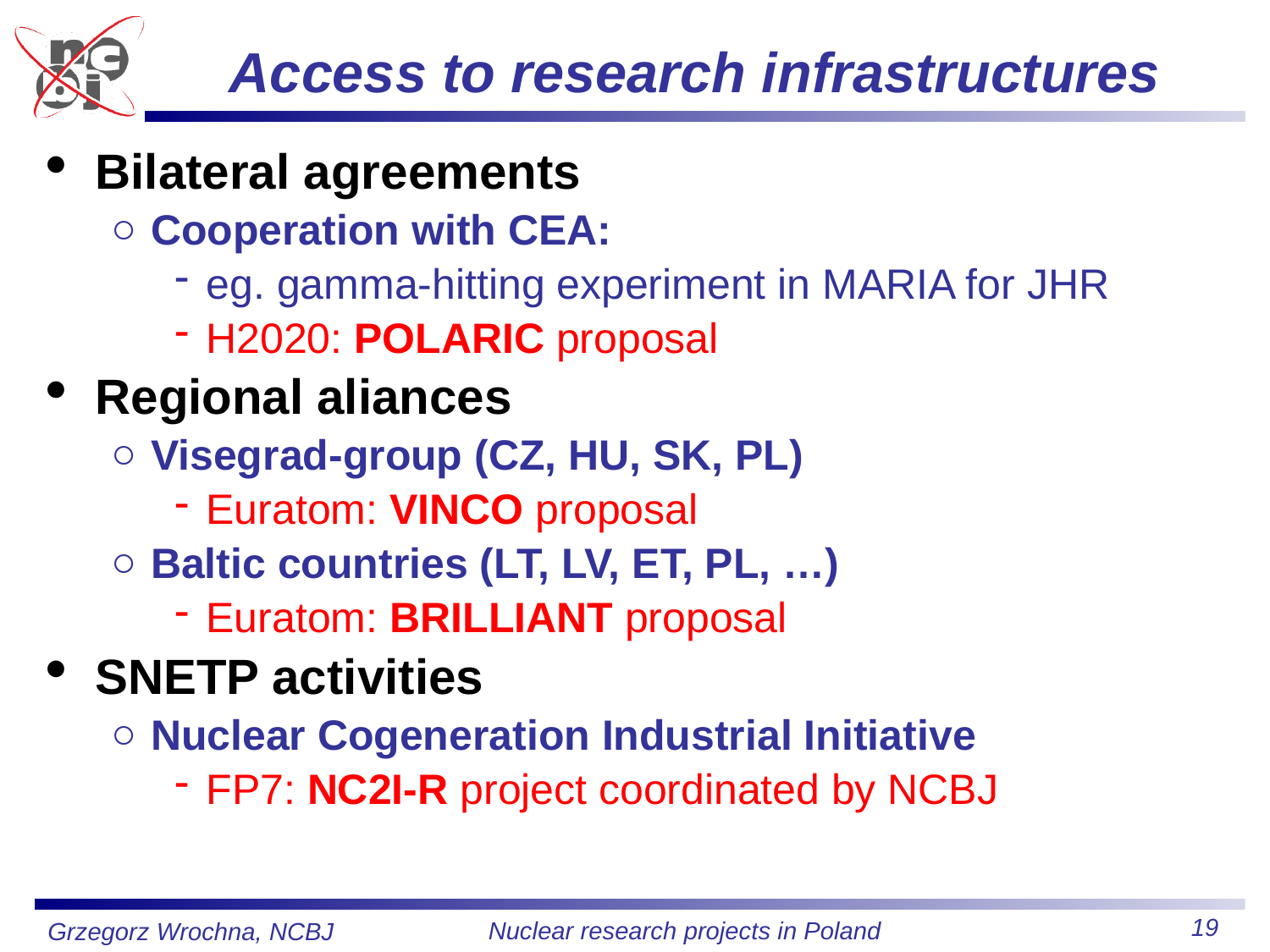

# Access to research infrastructures
Bilateral agreements
Cooperation with CEA:
eg. gamma-hitting experiment in MARIA for JHR
H2020: POLARIC proposal
Regional aliances
Visegrad-group (CZ, HU, SK, PL)
Euratom: VINCO proposal
Baltic countries (LT, LV, ET, PL, …)
Euratom: BRILLIANT proposal
SNETP activities
Nuclear Cogeneration Industrial Initiative
FP7: NC2I-R project coordinated by NCBJ
Nuclear research projects in Poland
Grzegorz Wrochna, NCBJ